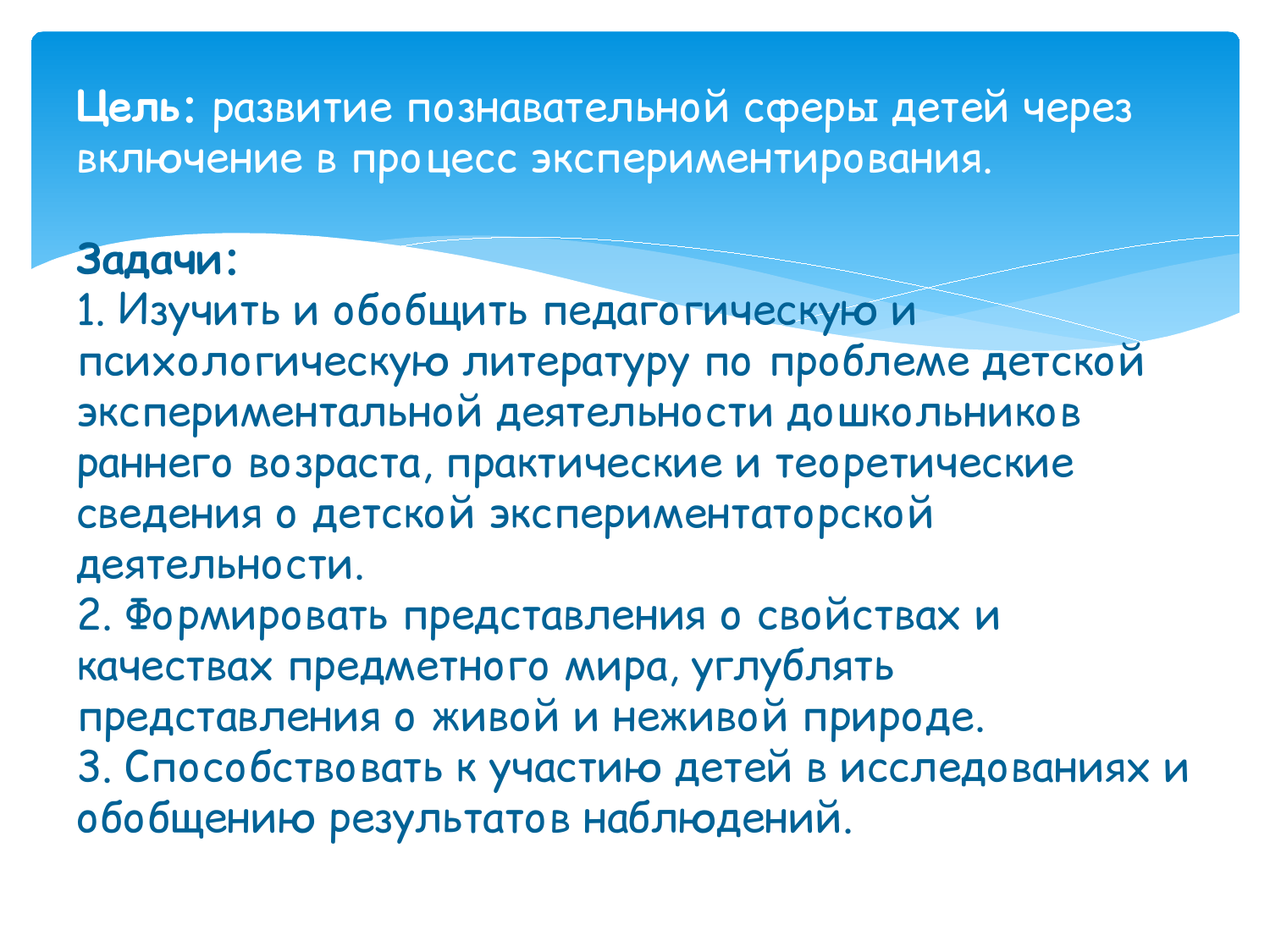

# Цель: развитие познавательной сферы детей через включение в процесс экспериментирования. Задачи: 1. Изучить и обобщить педагогическую и психологическую литературу по проблеме детской экспериментальной деятельности дошкольников раннего возраста, практические и теоретические сведения о детской экспериментаторской деятельности. 2. Формировать представления о свойствах и качествах предметного мира, углублять представления о живой и неживой природе. 3. Способствовать к участию детей в исследованиях и обобщению результатов наблюдений.